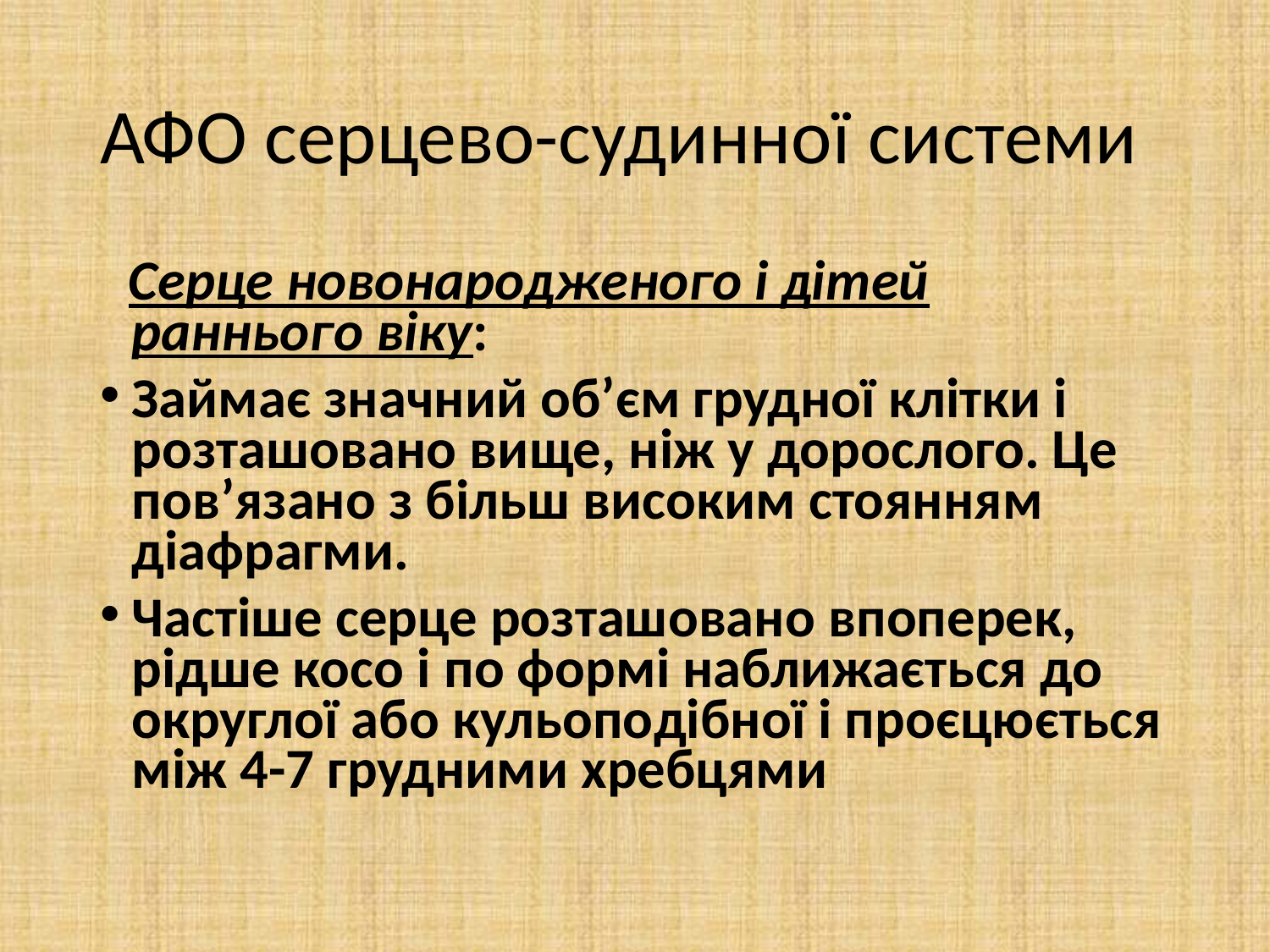

АФО серцево-судинної системи
   Серце новонародженого і дітей раннього віку:
Займає значний об’єм грудної клітки і розташовано вище, ніж у дорослого. Це пов’язано з більш високим стоянням діафрагми.
Частіше серце розташовано впоперек, рідше косо і по формі наближається до округлої або кульоподібної і проєцюється між 4-7 грудними хребцями